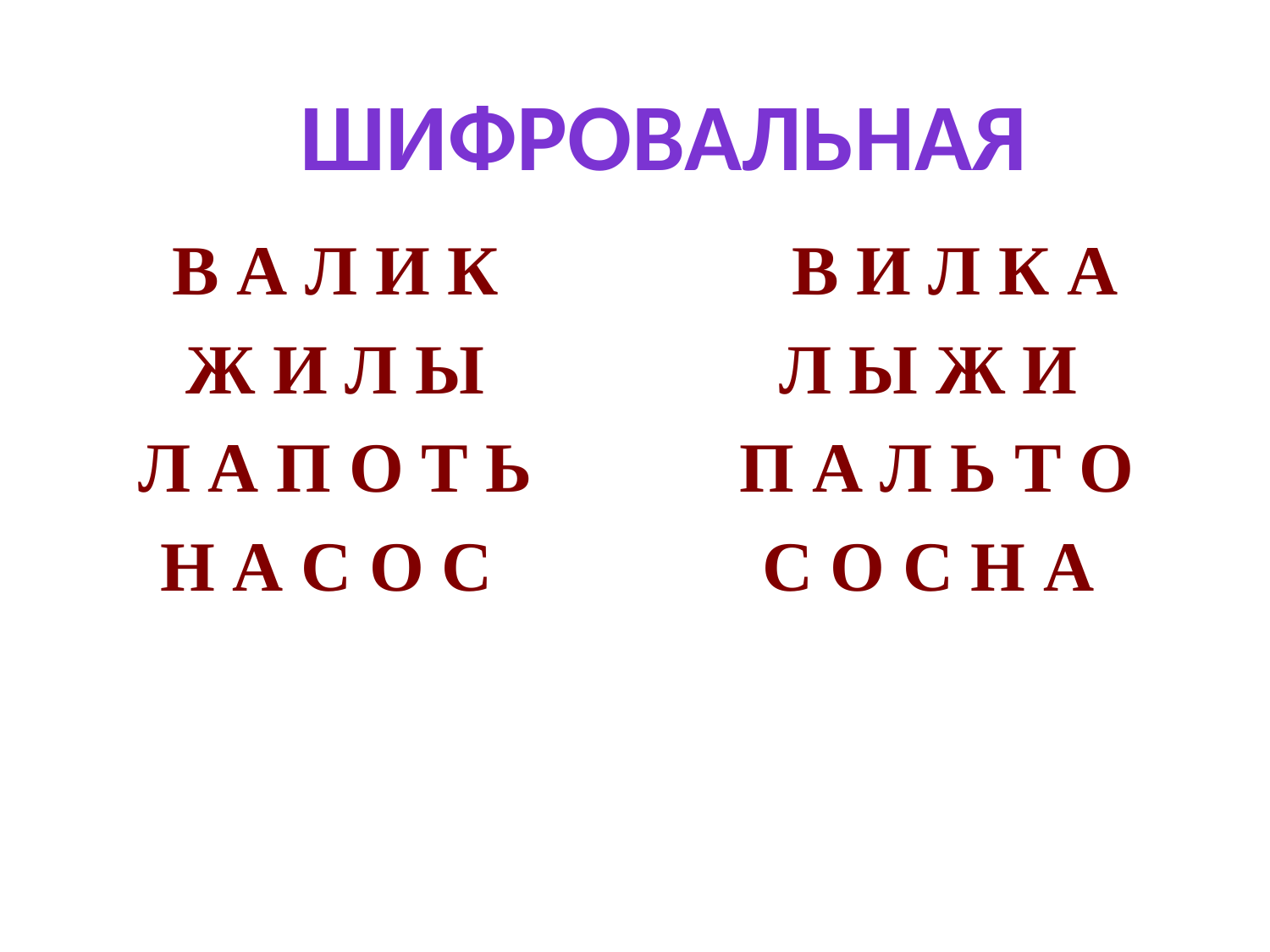

шифровальная
В А Л И К
Ж И Л Ы
Л А П О Т Ь
Н А С О С
     В И Л К А
   Л Ы Ж И
   П А Л Ь Т О
   С О С Н А